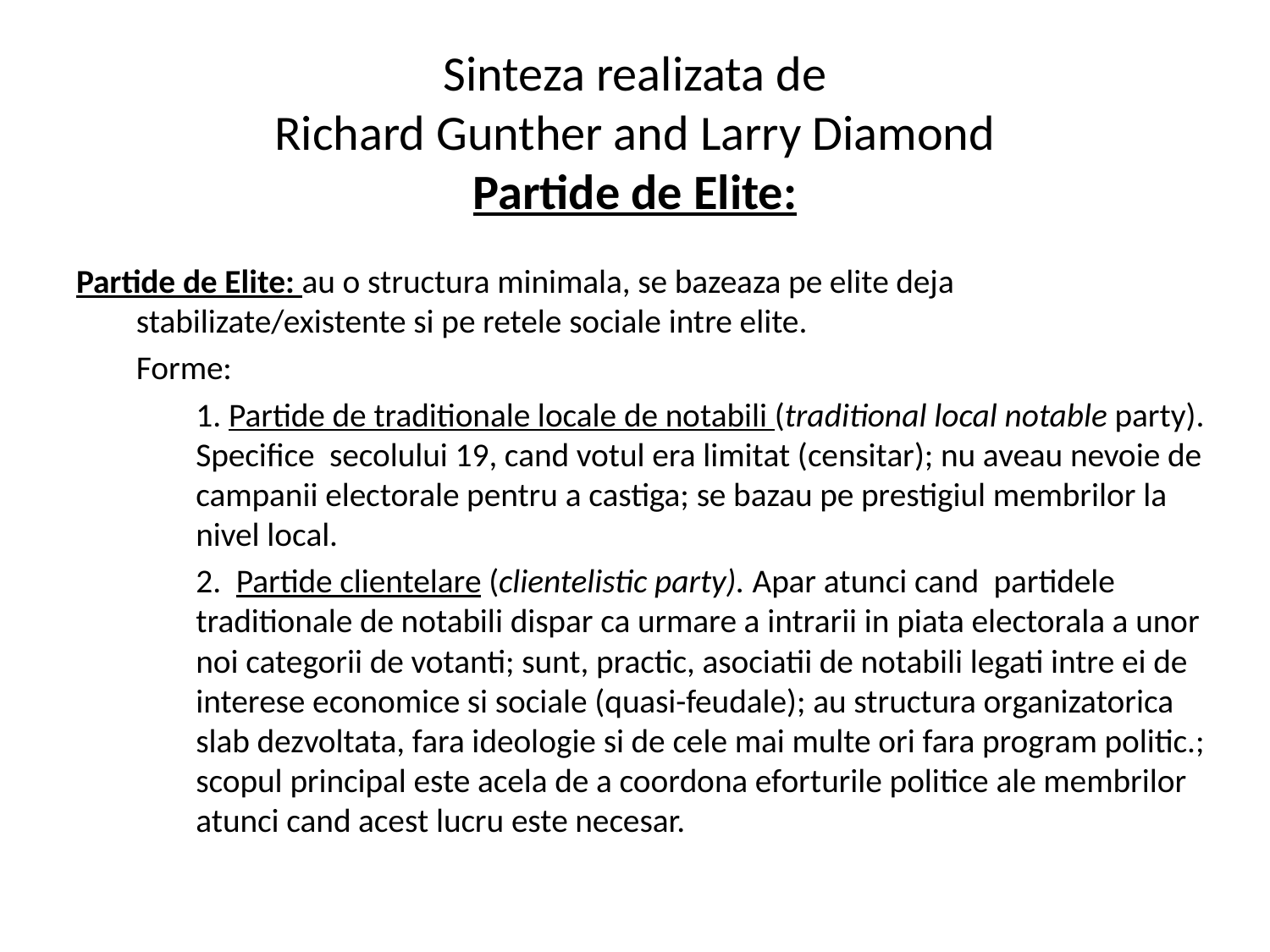

# Sinteza realizata de Richard Gunther and Larry Diamond Partide de Elite:
Partide de Elite: au o structura minimala, se bazeaza pe elite deja stabilizate/existente si pe retele sociale intre elite.
Forme:
	1. Partide de traditionale locale de notabili (traditional local notable party). Specifice  secolului 19, cand votul era limitat (censitar); nu aveau nevoie de campanii electorale pentru a castiga; se bazau pe prestigiul membrilor la nivel local.
	2.  Partide clientelare (clientelistic party). Apar atunci cand  partidele traditionale de notabili dispar ca urmare a intrarii in piata electorala a unor noi categorii de votanti; sunt, practic, asociatii de notabili legati intre ei de interese economice si sociale (quasi-feudale); au structura organizatorica slab dezvoltata, fara ideologie si de cele mai multe ori fara program politic.; scopul principal este acela de a coordona eforturile politice ale membrilor atunci cand acest lucru este necesar.